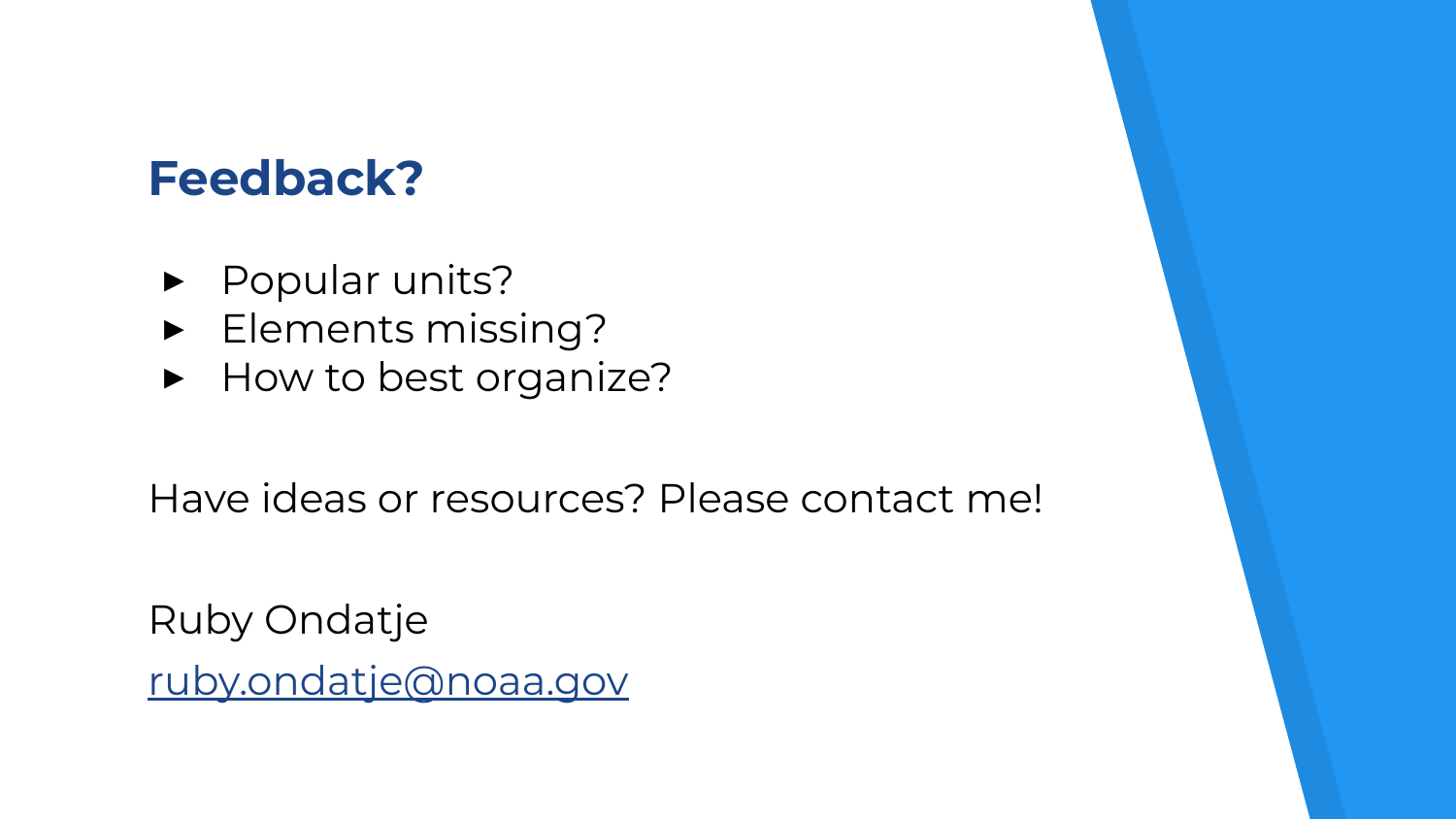

# Feedback?
Popular units?
Elements missing?
How to best organize?

Have ideas or resources? Please contact me!

Ruby Ondatje
ruby.ondatje@noaa.gov